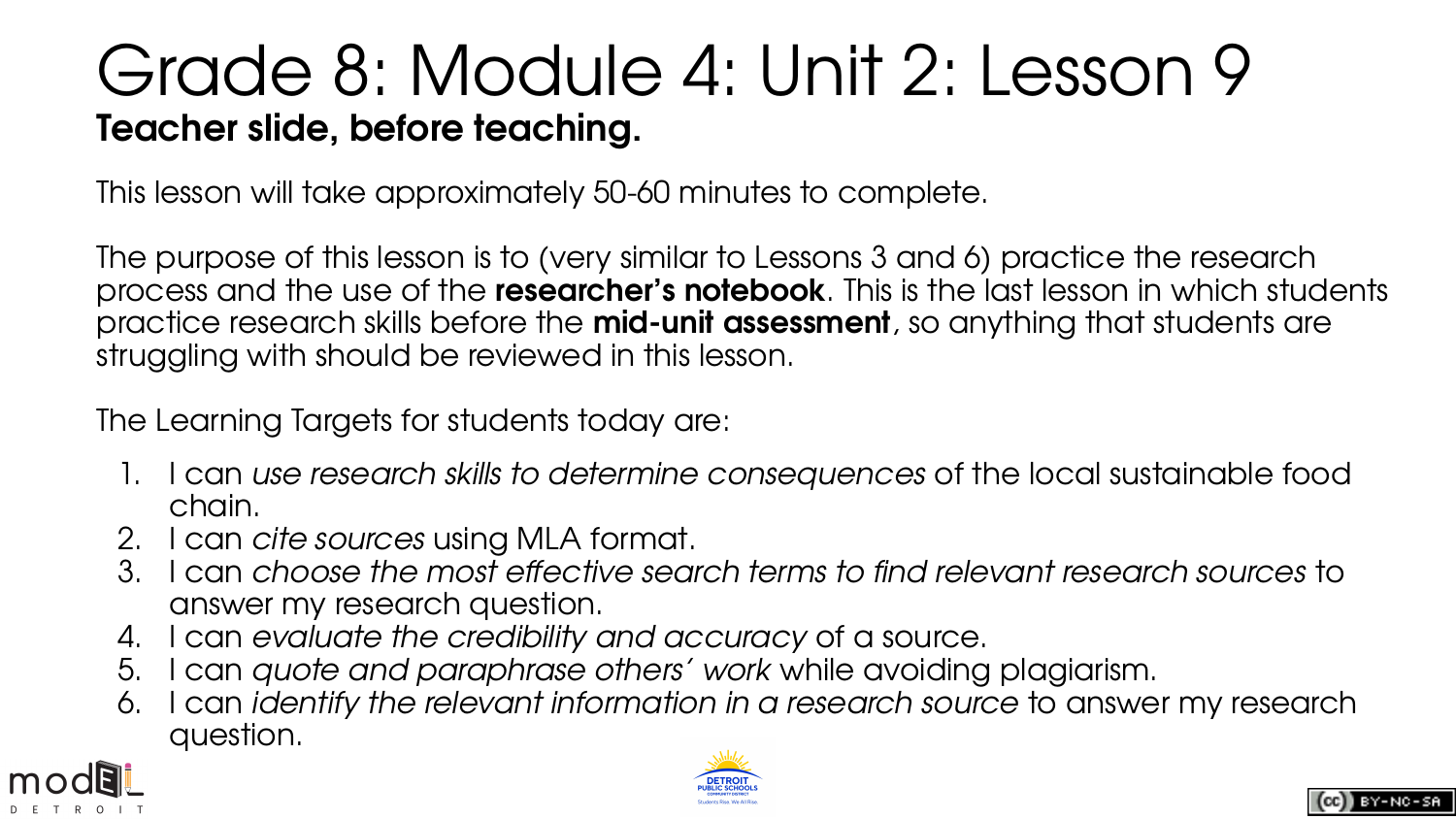

# Grade 8: Module 4: Unit 2: Lesson 9
Teacher slide, before teaching.

This lesson will take approximately 50-60 minutes to complete.

The purpose of this lesson is to (very similar to Lessons 3 and 6) practice the research process and the use of the researcher’s notebook. This is the last lesson in which students practice research skills before the mid-unit assessment, so anything that students are struggling with should be reviewed in this lesson.

The Learning Targets for students today are:
I can use research skills to determine consequences of the local sustainable food chain.
I can cite sources using MLA format.
I can choose the most effective search terms to find relevant research sources to answer my research question.
I can evaluate the credibility and accuracy of a source.
I can quote and paraphrase others’ work while avoiding plagiarism.
I can identify the relevant information in a research source to answer my research question.